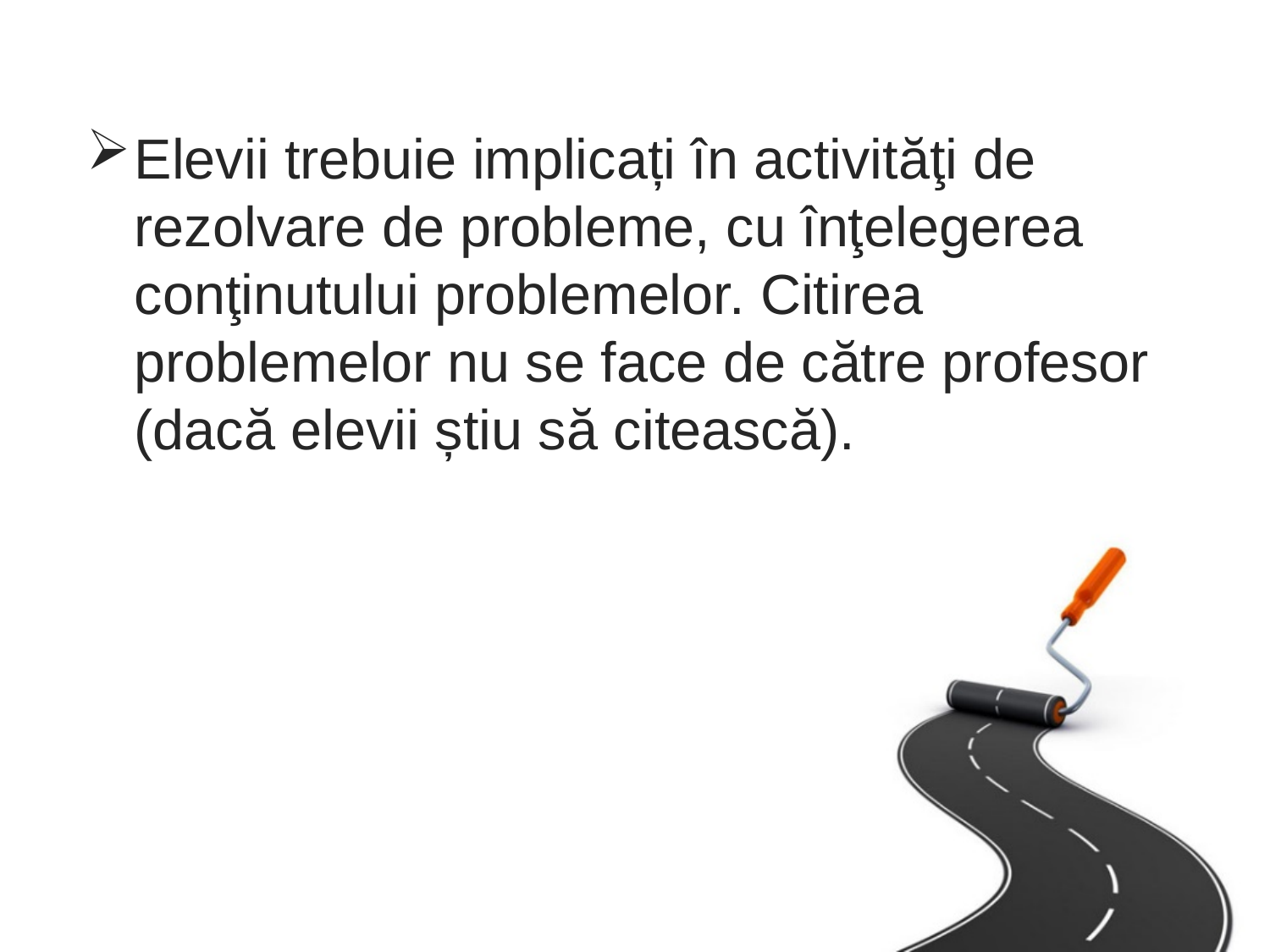

Elevii trebuie implicați în activităţi de rezolvare de probleme, cu înţelegerea conţinutului problemelor. Citirea problemelor nu se face de către profesor (dacă elevii știu să citească).